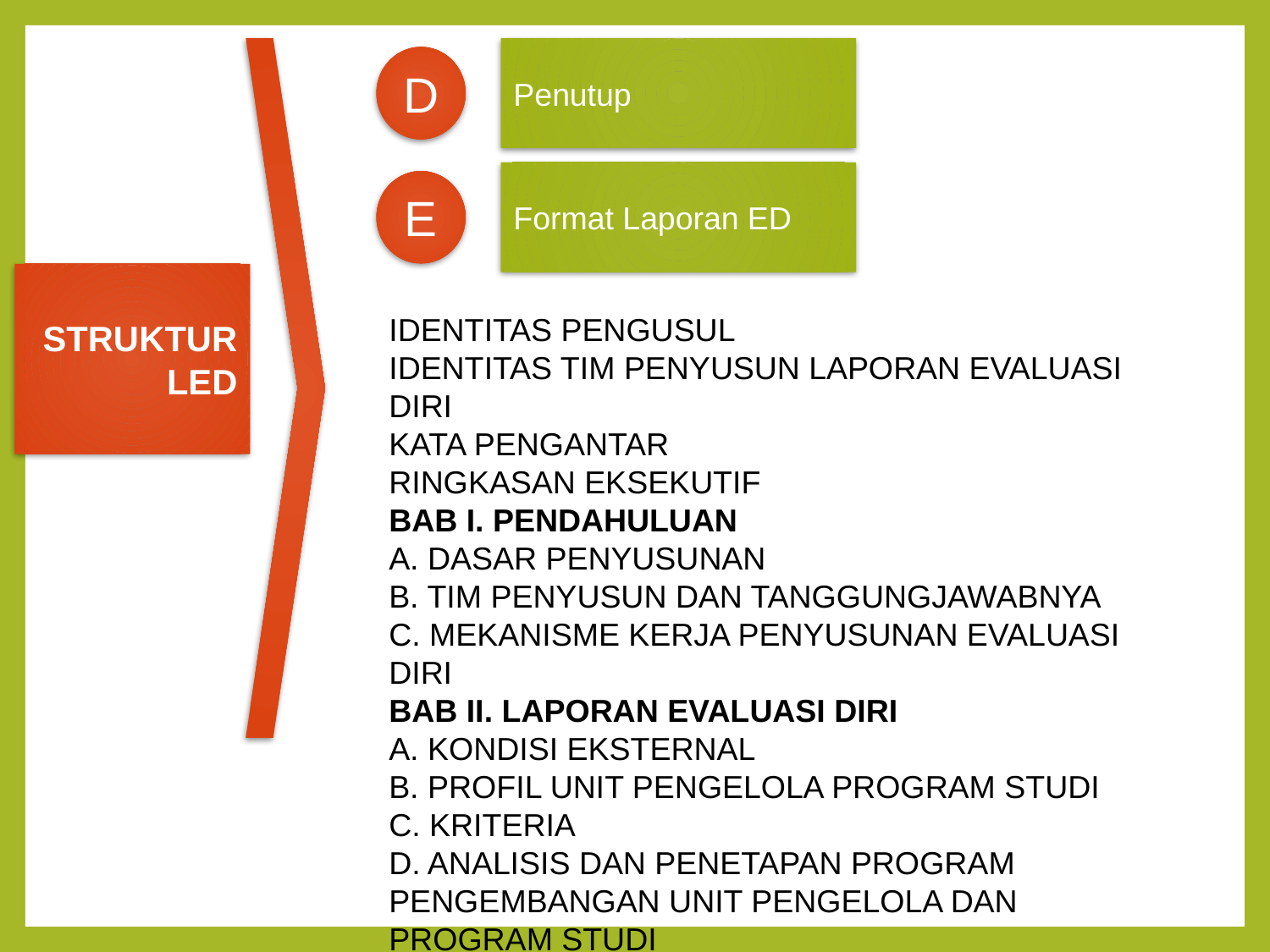

Penutup
D
Format Laporan ED
E
STRUKTUR LED
IDENTITAS PENGUSUL
IDENTITAS TIM PENYUSUN LAPORAN EVALUASI DIRI
KATA PENGANTAR
RINGKASAN EKSEKUTIF
BAB I. PENDAHULUAN
A. DASAR PENYUSUNAN
B. TIM PENYUSUN DAN TANGGUNGJAWABNYA
C. MEKANISME KERJA PENYUSUNAN EVALUASI DIRI
BAB II. LAPORAN EVALUASI DIRI
A. KONDISI EKSTERNAL
B. PROFIL UNIT PENGELOLA PROGRAM STUDI
C. KRITERIA
D. ANALISIS DAN PENETAPAN PROGRAM PENGEMBANGAN UNIT PENGELOLA DAN PROGRAM STUDI
BAB III. PENUTUP
LAMPIRAN